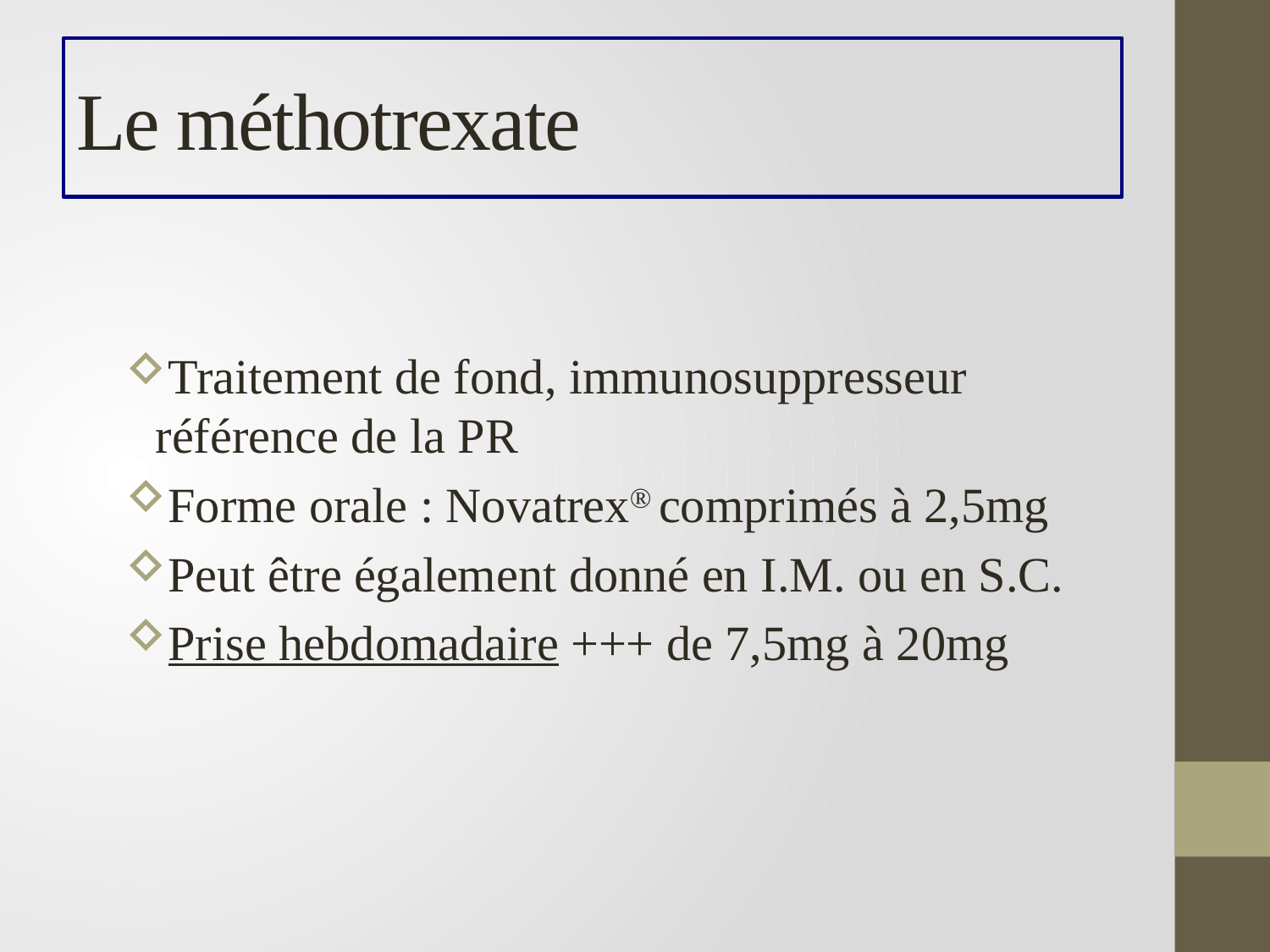

# Le méthotrexate
Traitement de fond, immunosuppresseur référence de la PR
Forme orale : Novatrex® comprimés à 2,5mg
Peut être également donné en I.M. ou en S.C.
Prise hebdomadaire +++ de 7,5mg à 20mg